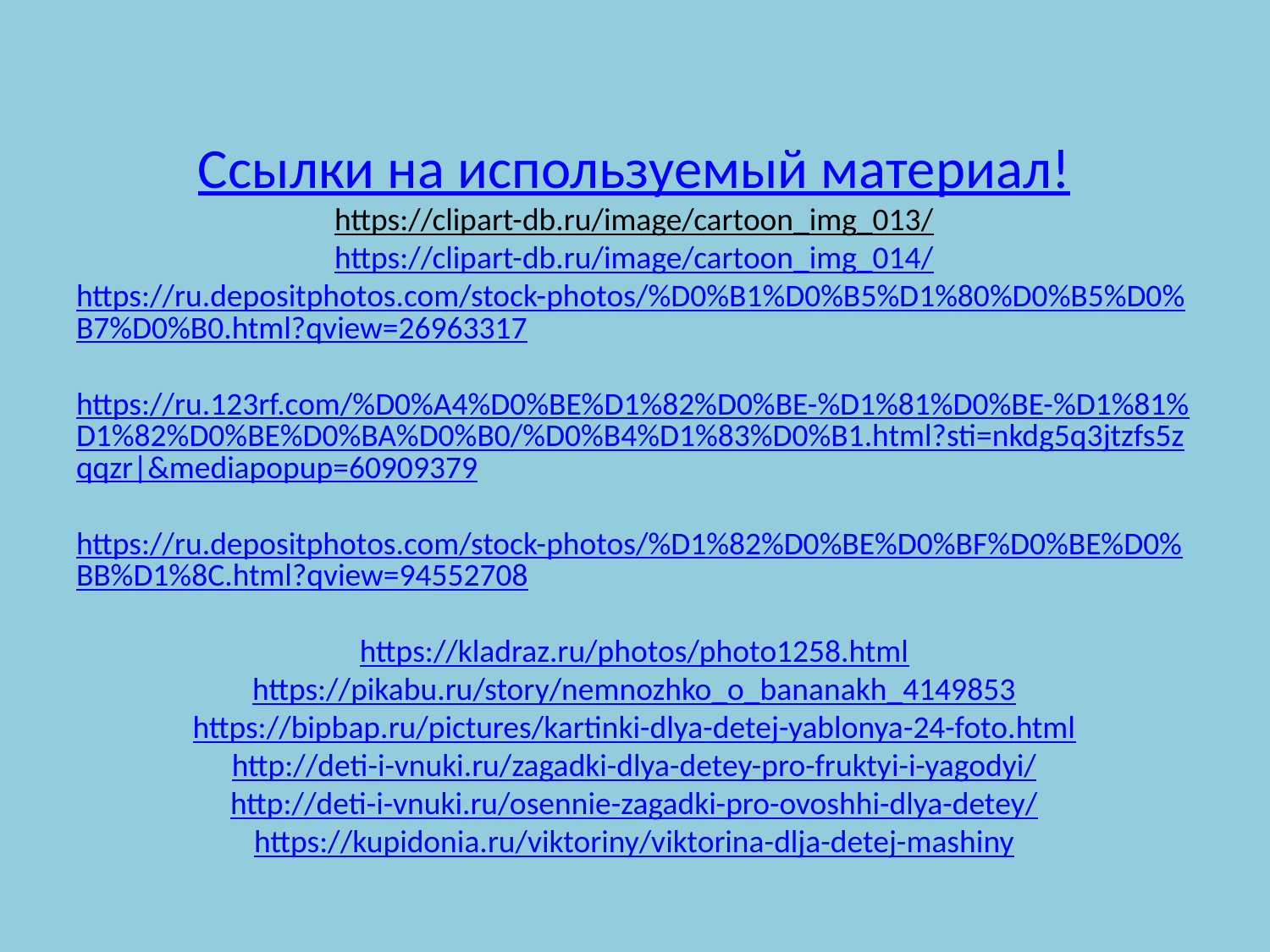

# Ссылки на используемый материал! https://clipart-db.ru/image/cartoon_img_013/ https://clipart-db.ru/image/cartoon_img_014/ https://ru.depositphotos.com/stock-photos/%D0%B1%D0%B5%D1%80%D0%B5%D0%B7%D0%B0.html?qview=26963317 https://ru.123rf.com/%D0%A4%D0%BE%D1%82%D0%BE-%D1%81%D0%BE-%D1%81%D1%82%D0%BE%D0%BA%D0%B0/%D0%B4%D1%83%D0%B1.html?sti=nkdg5q3jtzfs5zqqzr|&mediapopup=60909379 https://ru.depositphotos.com/stock-photos/%D1%82%D0%BE%D0%BF%D0%BE%D0%BB%D1%8C.html?qview=94552708 https://kladraz.ru/photos/photo1258.html https://pikabu.ru/story/nemnozhko_o_bananakh_4149853 https://bipbap.ru/pictures/kartinki-dlya-detej-yablonya-24-foto.html http://deti-i-vnuki.ru/zagadki-dlya-detey-pro-fruktyi-i-yagodyi/ http://deti-i-vnuki.ru/osennie-zagadki-pro-ovoshhi-dlya-detey/ https://kupidonia.ru/viktoriny/viktorina-dlja-detej-mashiny